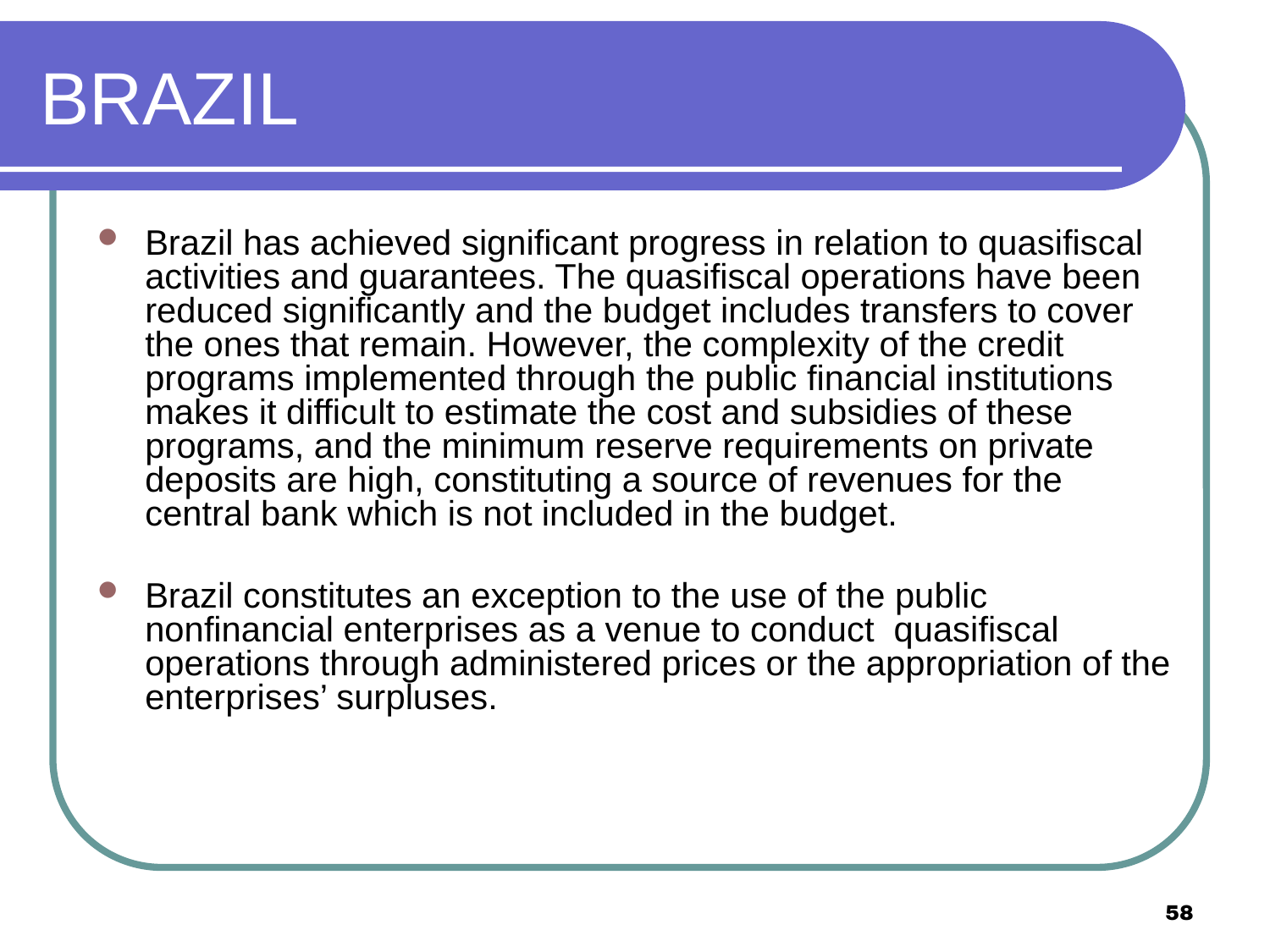

# BRAZIL
Brazil has achieved significant progress in relation to quasifiscal activities and guarantees. The quasifiscal operations have been reduced significantly and the budget includes transfers to cover the ones that remain. However, the complexity of the credit programs implemented through the public financial institutions makes it difficult to estimate the cost and subsidies of these programs, and the minimum reserve requirements on private deposits are high, constituting a source of revenues for the central bank which is not included in the budget.

Brazil constitutes an exception to the use of the public nonfinancial enterprises as a venue to conduct  quasifiscal operations through administered prices or the appropriation of the enterprises’ surpluses.
58